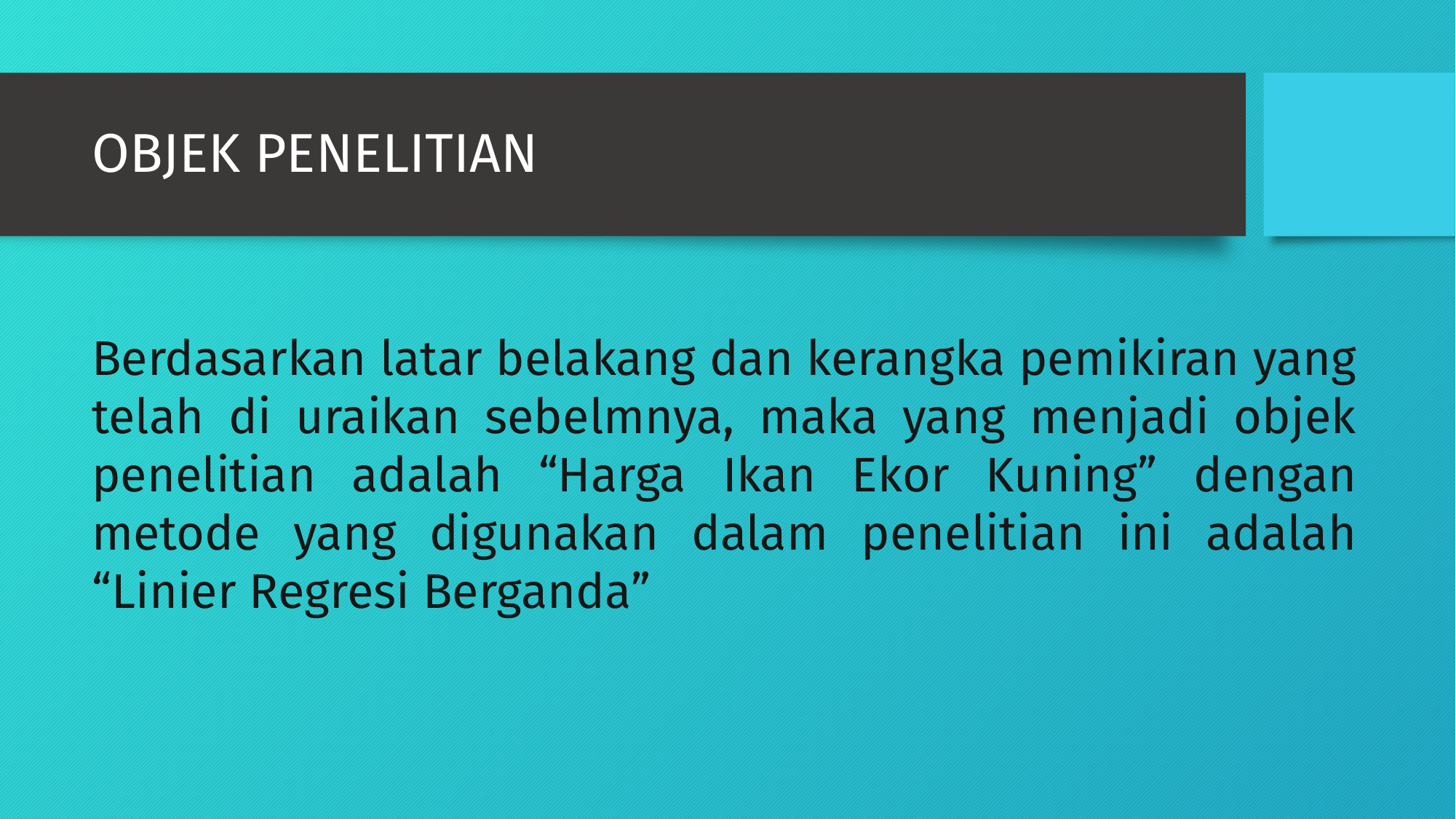

# OBJEK PENELITIAN
Berdasarkan latar belakang dan kerangka pemikiran yang telah di uraikan sebelmnya, maka yang menjadi objek penelitian adalah “Harga Ikan Ekor Kuning” dengan metode yang digunakan dalam penelitian ini adalah “Linier Regresi Berganda”